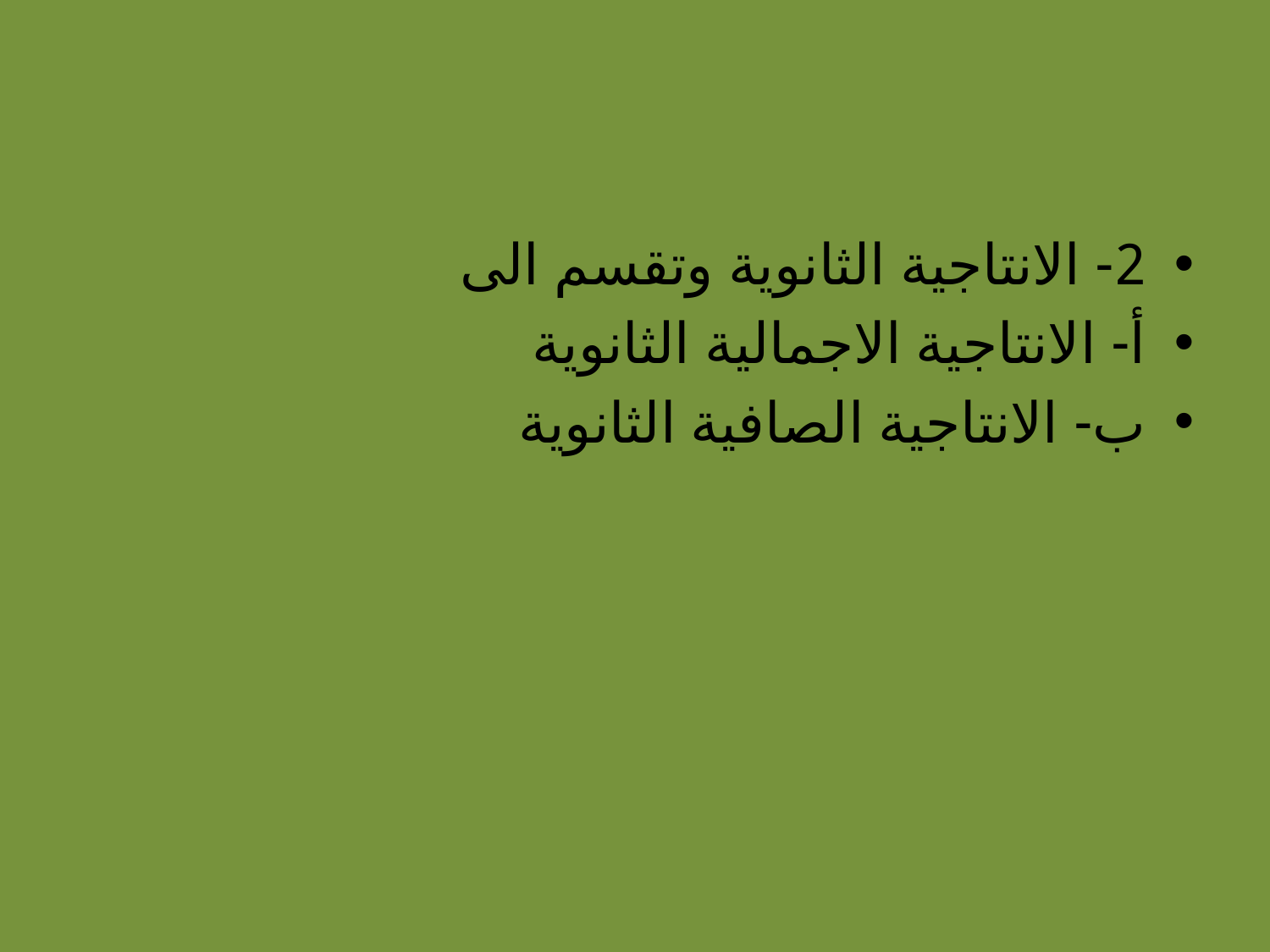

#
2- الانتاجية الثانوية وتقسم الى
أ- الانتاجية الاجمالية الثانوية
ب- الانتاجية الصافية الثانوية